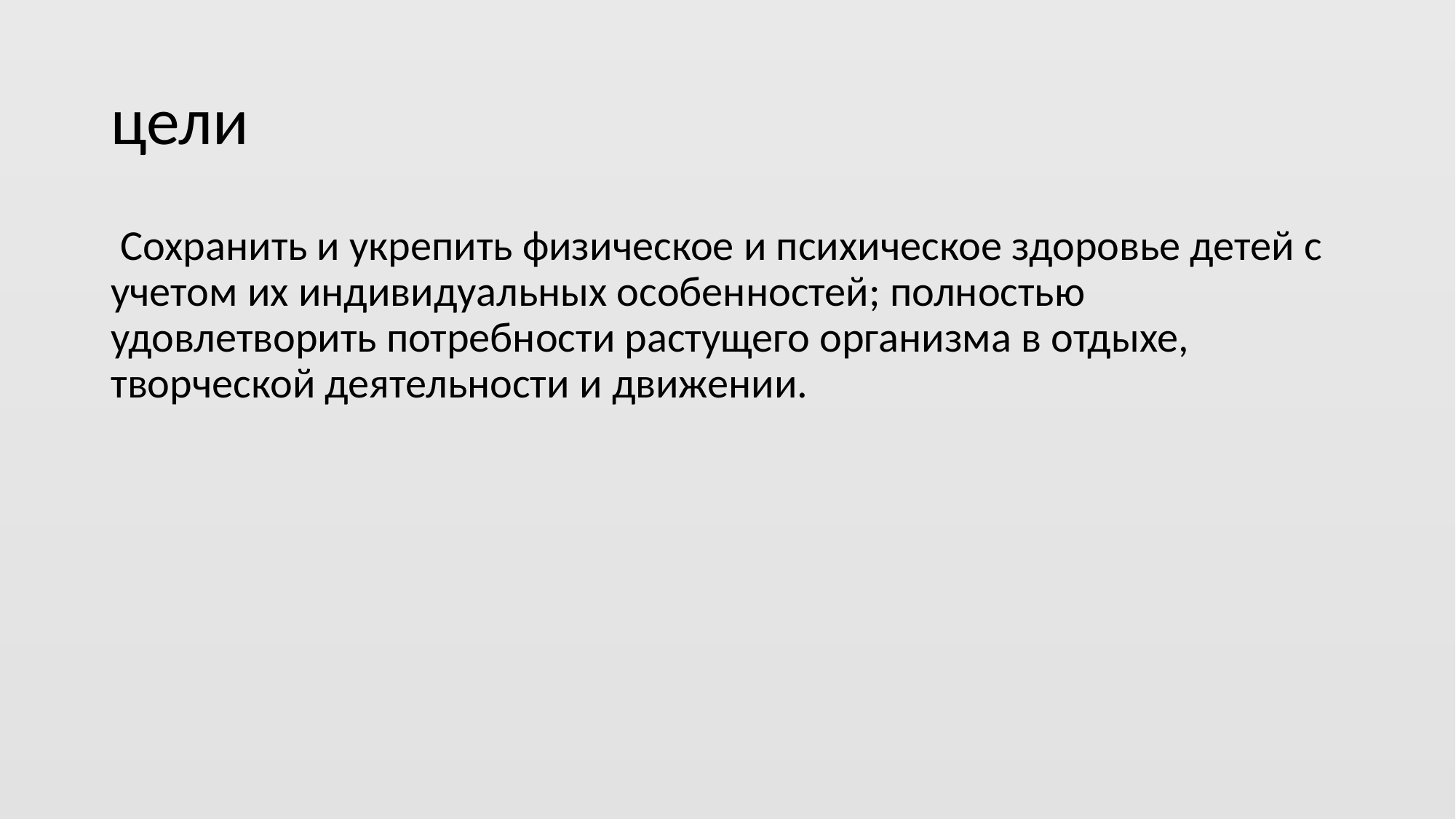

# цели
 Сохранить и укрепить физическое и психическое здоровье детей с учетом их индивидуальных особенностей; полностью удовлетворить потребности растущего организма в отдыхе, творческой деятельности и движении.